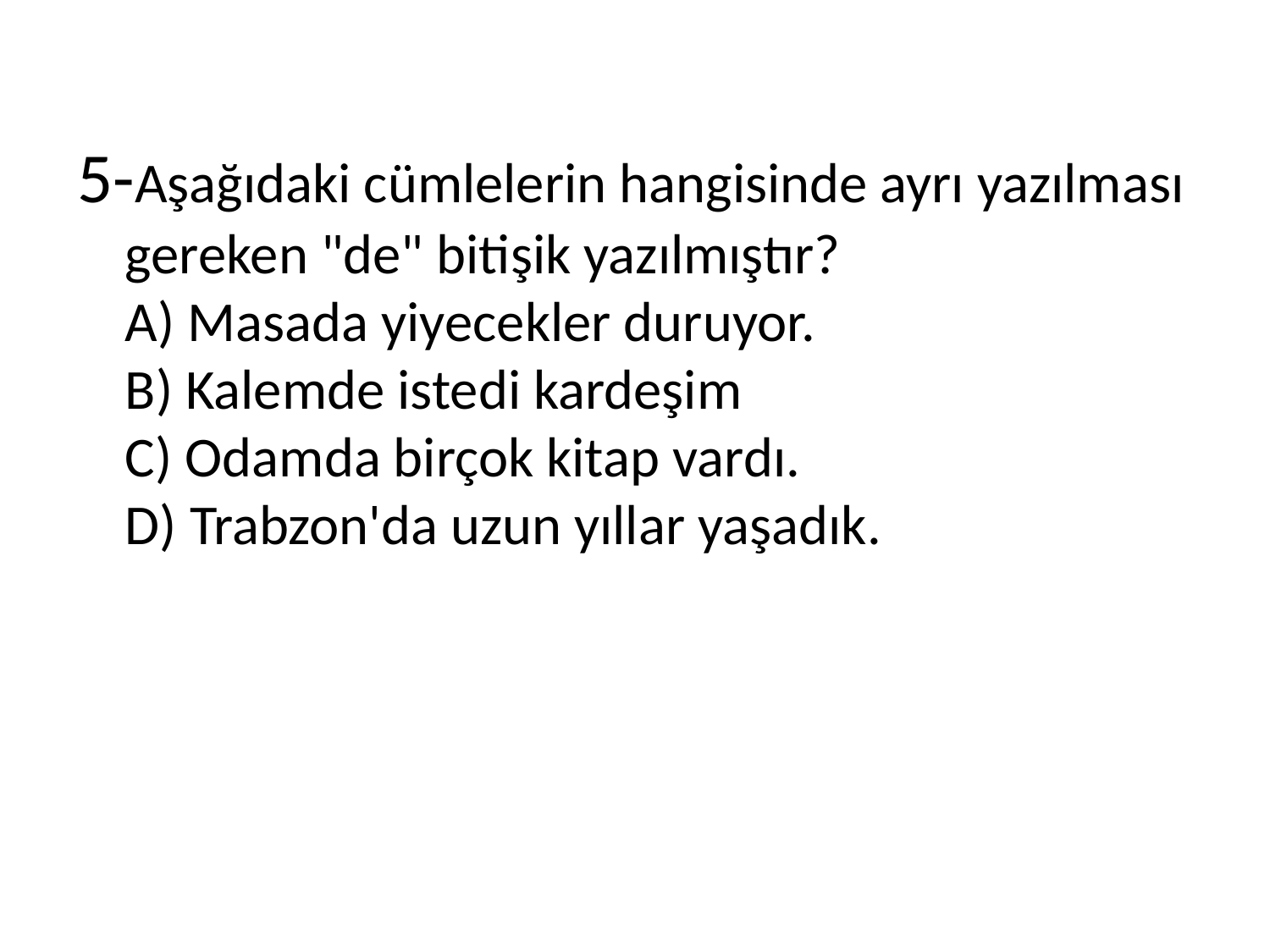

5-Aşağıdaki cümlelerin hangisinde ayrı yazılması gereken "de" bitişik yazılmıştır?
A) Masada yiyecekler duruyor.
B) Kalemde istedi kardeşim
C) Odamda birçok kitap vardı.
D) Trabzon'da uzun yıllar yaşadık.